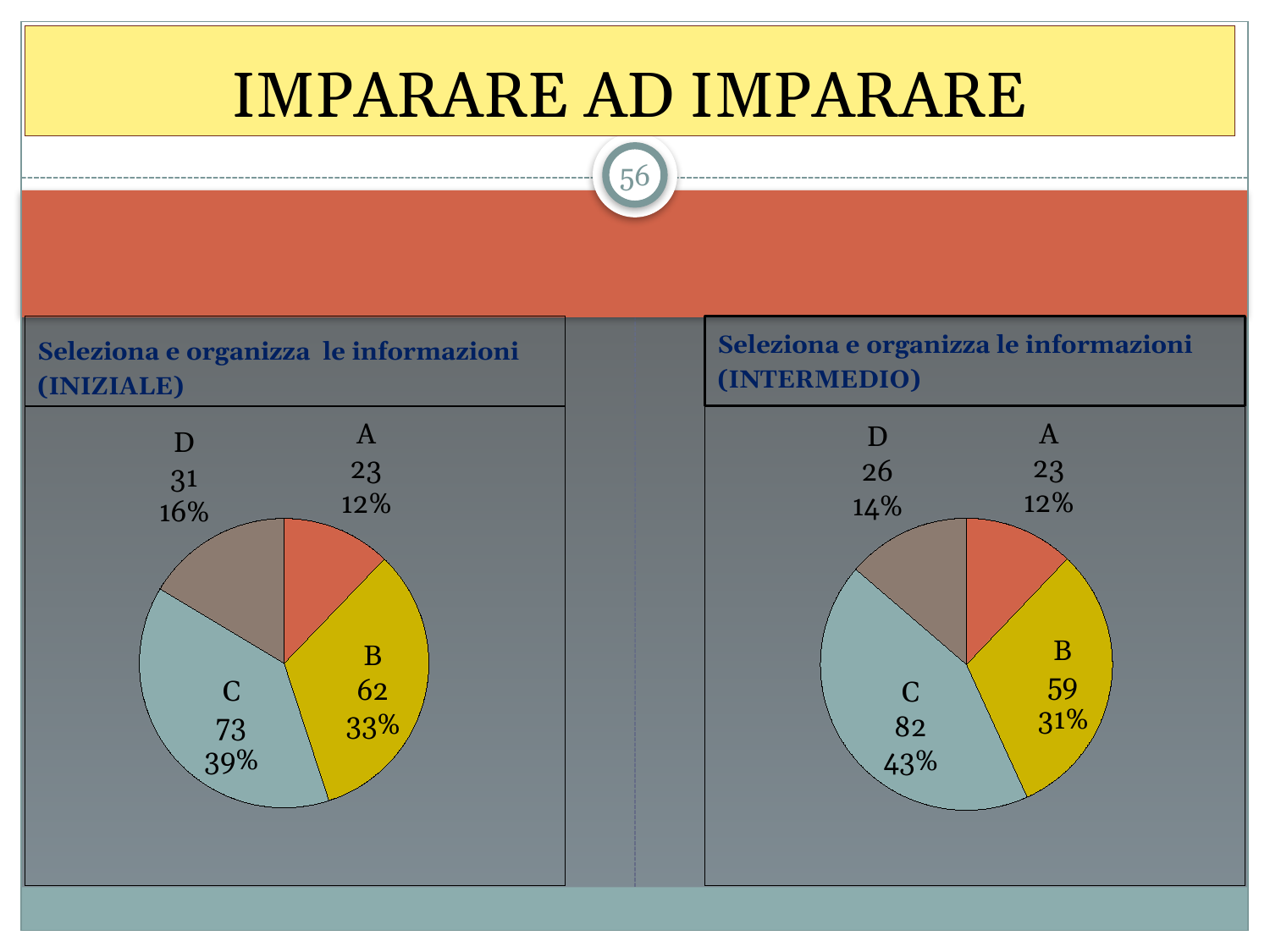

# IMPARARE AD IMPARARE
56
Seleziona e organizza  le informazioni
(INIZIALE)
Seleziona e organizza le informazioni
(INTERMEDIO)

### Chart

| Category | Vendite |
|---|---|
| A | 23.0 |
| B | 59.0 |
| C | 82.0 |
| D | 26.0 |

### Chart

| Category | Vendite |
|---|---|
| A | 23.0 |
| B | 62.0 |
| C | 73.0 |
| D | 31.0 |